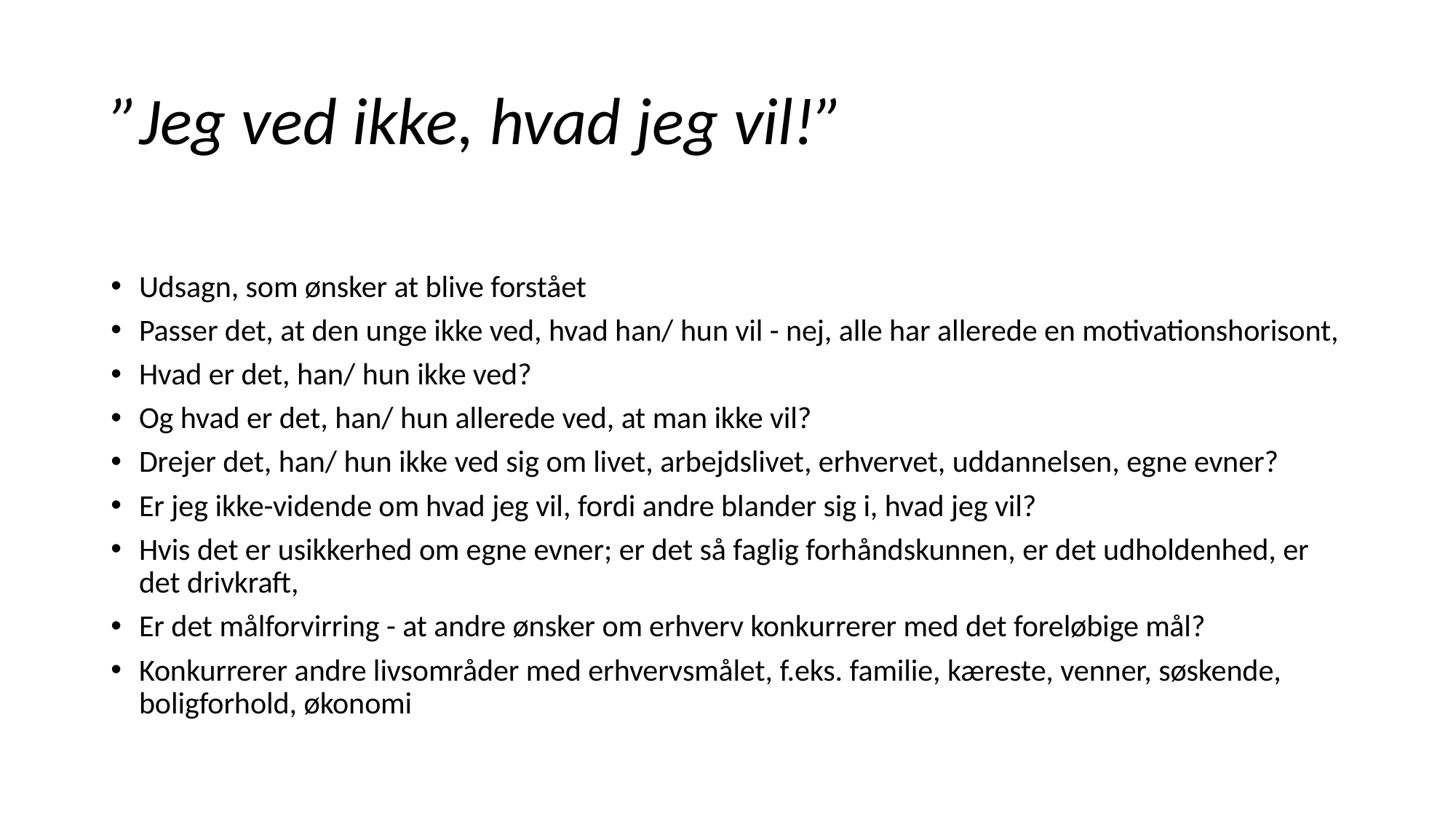

# ”Jeg ved ikke, hvad jeg vil!”

Udsagn, som ønsker at blive forstået
Passer det, at den unge ikke ved, hvad han/ hun vil - nej, alle har allerede en motivationshorisont,
Hvad er det, han/ hun ikke ved?
Og hvad er det, han/ hun allerede ved, at man ikke vil?
Drejer det, han/ hun ikke ved sig om livet, arbejdslivet, erhvervet, uddannelsen, egne evner?
Er jeg ikke-vidende om hvad jeg vil, fordi andre blander sig i, hvad jeg vil?
Hvis det er usikkerhed om egne evner; er det så faglig forhåndskunnen, er det udholdenhed, er det drivkraft,
Er det målforvirring - at andre ønsker om erhverv konkurrerer med det foreløbige mål?
Konkurrerer andre livsområder med erhvervsmålet, f.eks. familie, kæreste, venner, søskende, boligforhold, økonomi